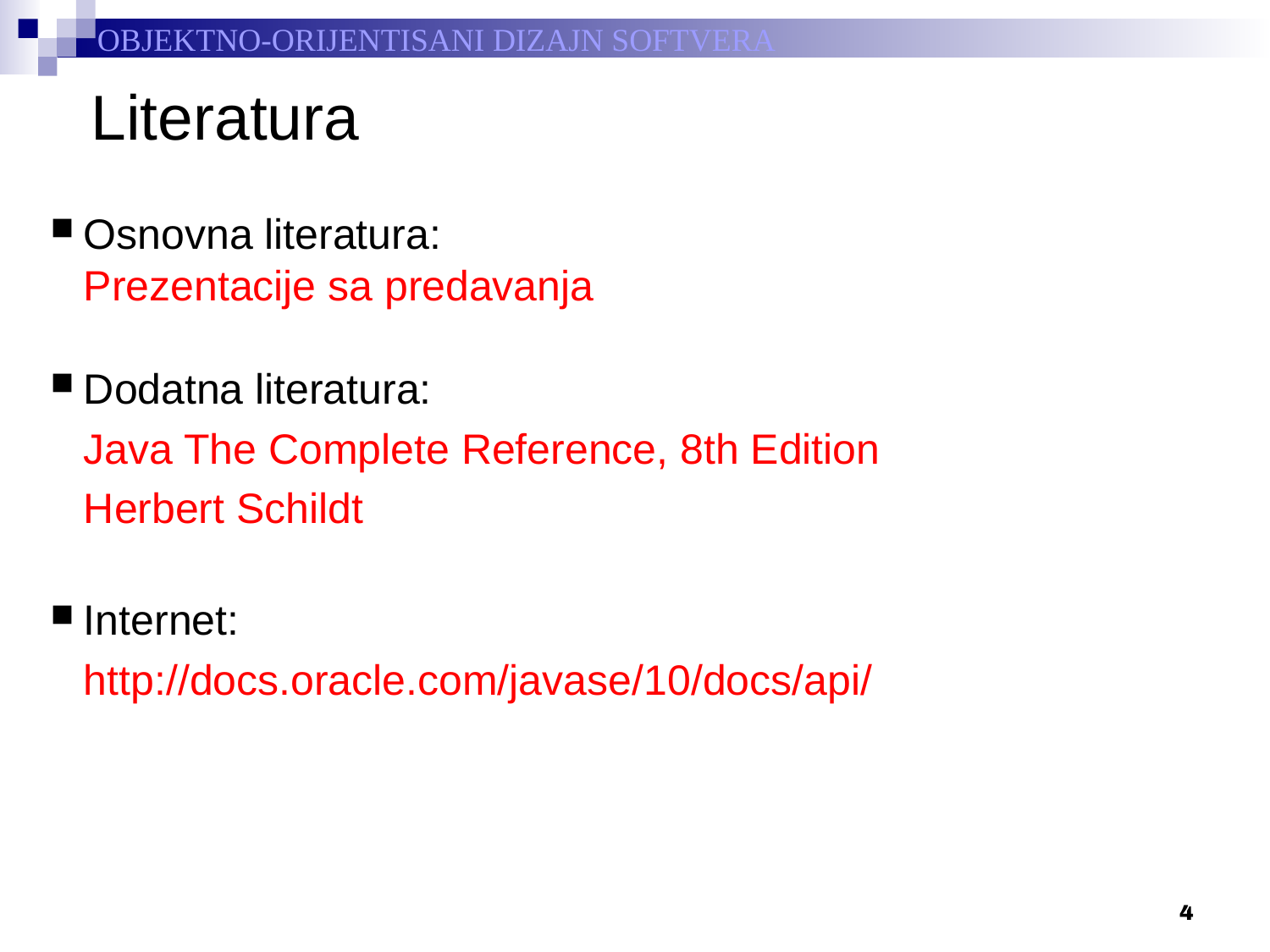

# Literatura
Osnovna literatura:
	Prezentacije sa predavanja

Dodatna literatura:
	Java The Complete Reference, 8th Edition
	Herbert Schildt

Internet:
	http://docs.oracle.com/javase/10/docs/api/
4